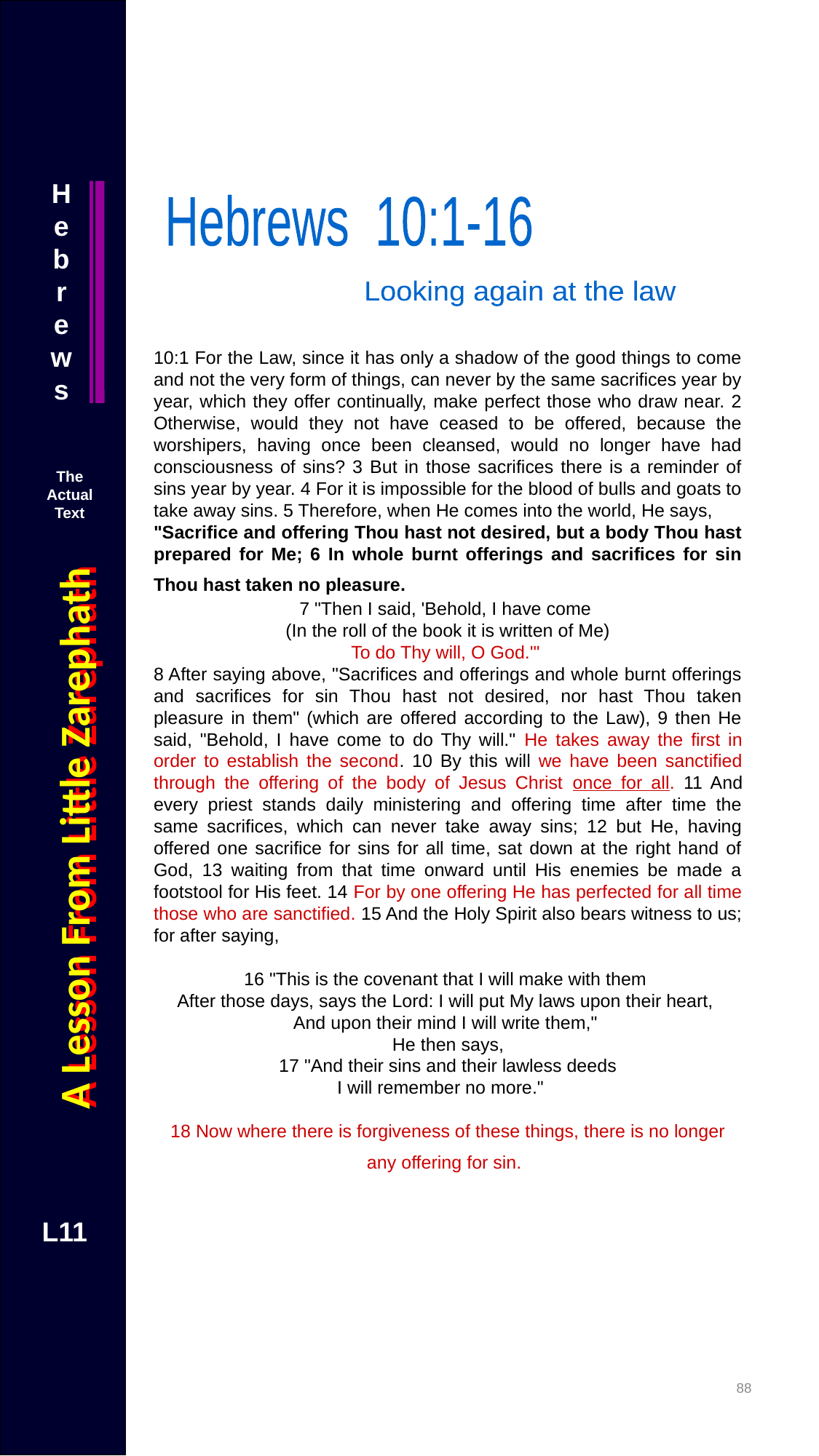

Hebrews

Hebrews  10:1-16
Looking again at the law
10:1 For the Law, since it has only a shadow of the good things to come and not the very form of things, can never by the same sacrifices year by year, which they offer continually, make perfect those who draw near. 2 Otherwise, would they not have ceased to be offered, because the worshipers, having once been cleansed, would no longer have had consciousness of sins? 3 But in those sacrifices there is a reminder of sins year by year. 4 For it is impossible for the blood of bulls and goats to take away sins. 5 Therefore, when He comes into the world, He says,
"Sacrifice and offering Thou hast not desired, but a body Thou hast prepared for Me; 6 In whole burnt offerings and sacrifices for sin Thou hast taken no pleasure.
7 "Then I said, 'Behold, I have come
 (In the roll of the book it is written of Me)
To do Thy will, O God.'"
8 After saying above, "Sacrifices and offerings and whole burnt offerings and sacrifices for sin Thou hast not desired, nor hast Thou taken pleasure in them" (which are offered according to the Law), 9 then He said, "Behold, I have come to do Thy will." He takes away the first in order to establish the second. 10 By this will we have been sanctified through the offering of the body of Jesus Christ once for all. 11 And every priest stands daily ministering and offering time after time the same sacrifices, which can never take away sins; 12 but He, having offered one sacrifice for sins for all time, sat down at the right hand of God, 13 waiting from that time onward until His enemies be made a footstool for His feet. 14 For by one offering He has perfected for all time those who are sanctified. 15 And the Holy Spirit also bears witness to us; for after saying,

16 "This is the covenant that I will make with them
After those days, says the Lord: I will put My laws upon their heart,
And upon their mind I will write them,"
He then says,
17 "And their sins and their lawless deeds
I will remember no more."

18 Now where there is forgiveness of these things, there is no longer any offering for sin.

The Actual Text
A Lesson From Little Zarephath
A Lesson From Little Zarephath
Forgiven   is   totally   forgiven   and   utterly   forgotten   by   God !!
L11
88